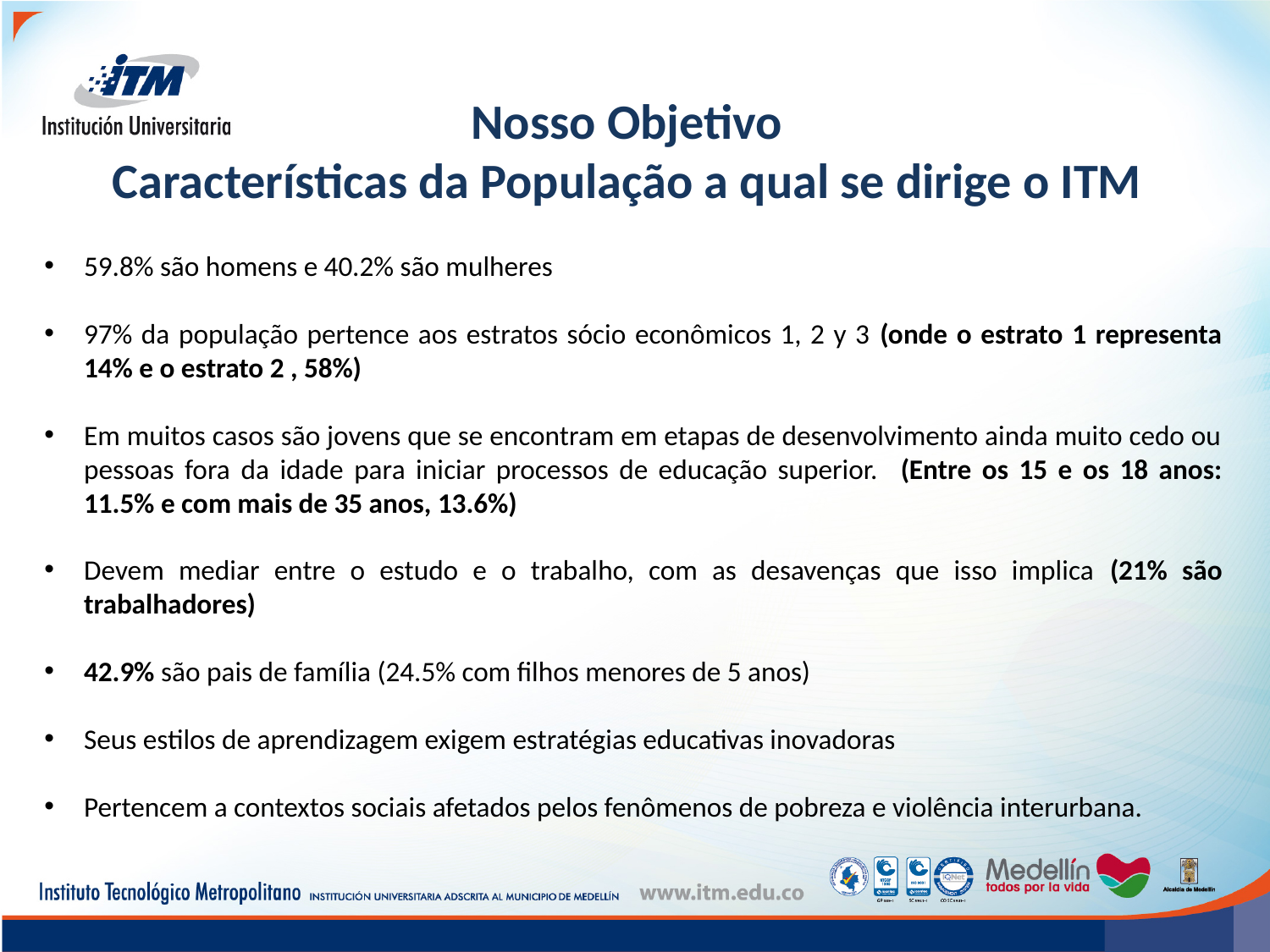

Nosso Objetivo
Características da População a qual se dirige o ITM
59.8% são homens e 40.2% são mulheres

97% da população pertence aos estratos sócio econômicos 1, 2 y 3 (onde o estrato 1 representa 14% e o estrato 2 , 58%)

Em muitos casos são jovens que se encontram em etapas de desenvolvimento ainda muito cedo ou pessoas fora da idade para iniciar processos de educação superior.  (Entre os 15 e os 18 anos: 11.5% e com mais de 35 anos, 13.6%)

Devem mediar entre o estudo e o trabalho, com as desavenças que isso implica (21% são trabalhadores)

42.9% são pais de família (24.5% com filhos menores de 5 anos)

Seus estilos de aprendizagem exigem estratégias educativas inovadoras

Pertencem a contextos sociais afetados pelos fenômenos de pobreza e violência interurbana.